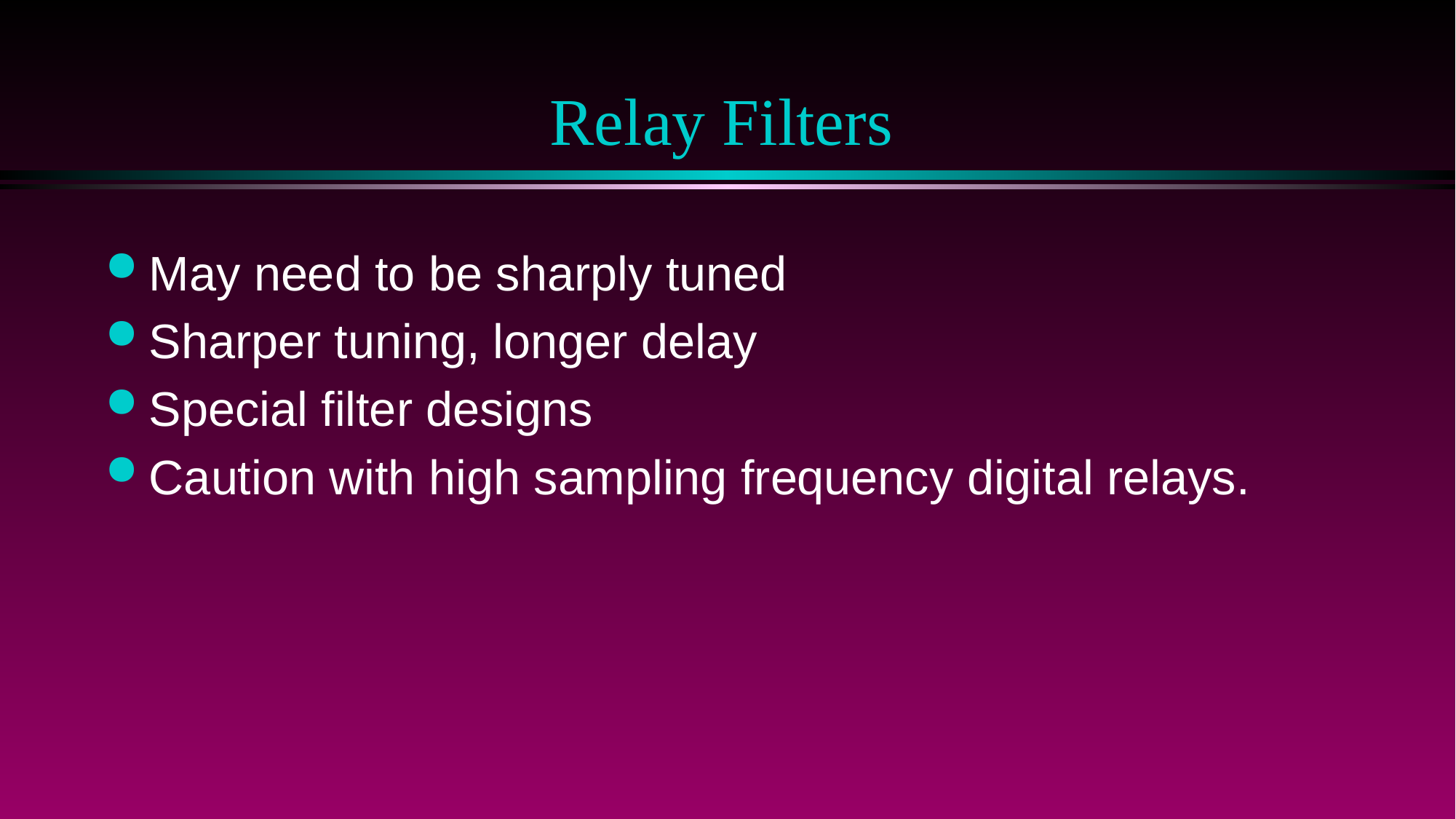

# Relay Filters
May need to be sharply tuned
Sharper tuning, longer delay
Special filter designs
Caution with high sampling frequency digital relays.